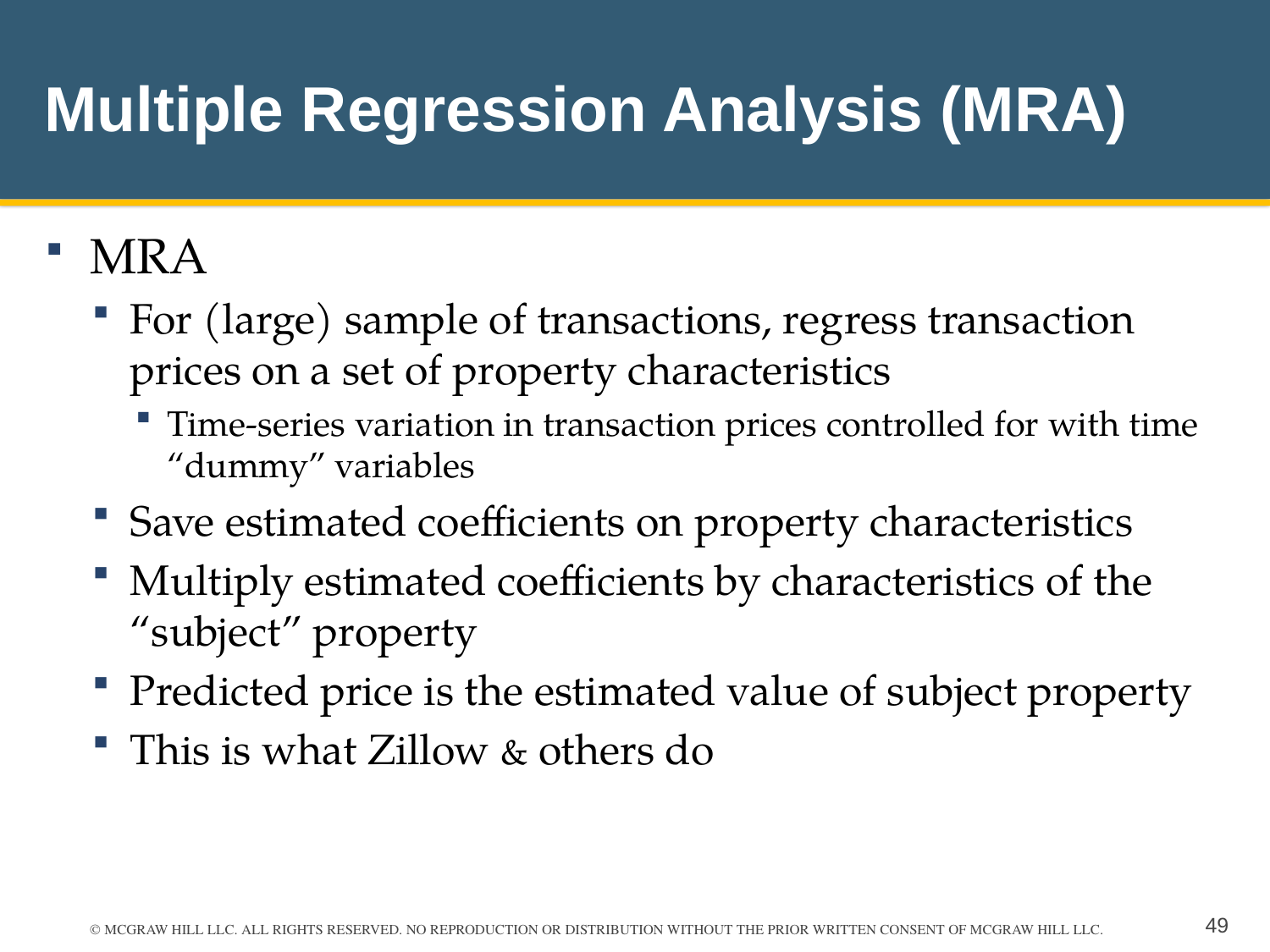

# Multiple Regression Analysis (MRA)
MRA
For (large) sample of transactions, regress transaction prices on a set of property characteristics
Time-series variation in transaction prices controlled for with time “dummy” variables
Save estimated coefficients on property characteristics
Multiply estimated coefficients by characteristics of the  “subject” property
Predicted price is the estimated value of subject property
This is what Zillow & others do

© MCGRAW HILL LLC. ALL RIGHTS RESERVED. NO REPRODUCTION OR DISTRIBUTION WITHOUT THE PRIOR WRITTEN CONSENT OF MCGRAW HILL LLC.
49